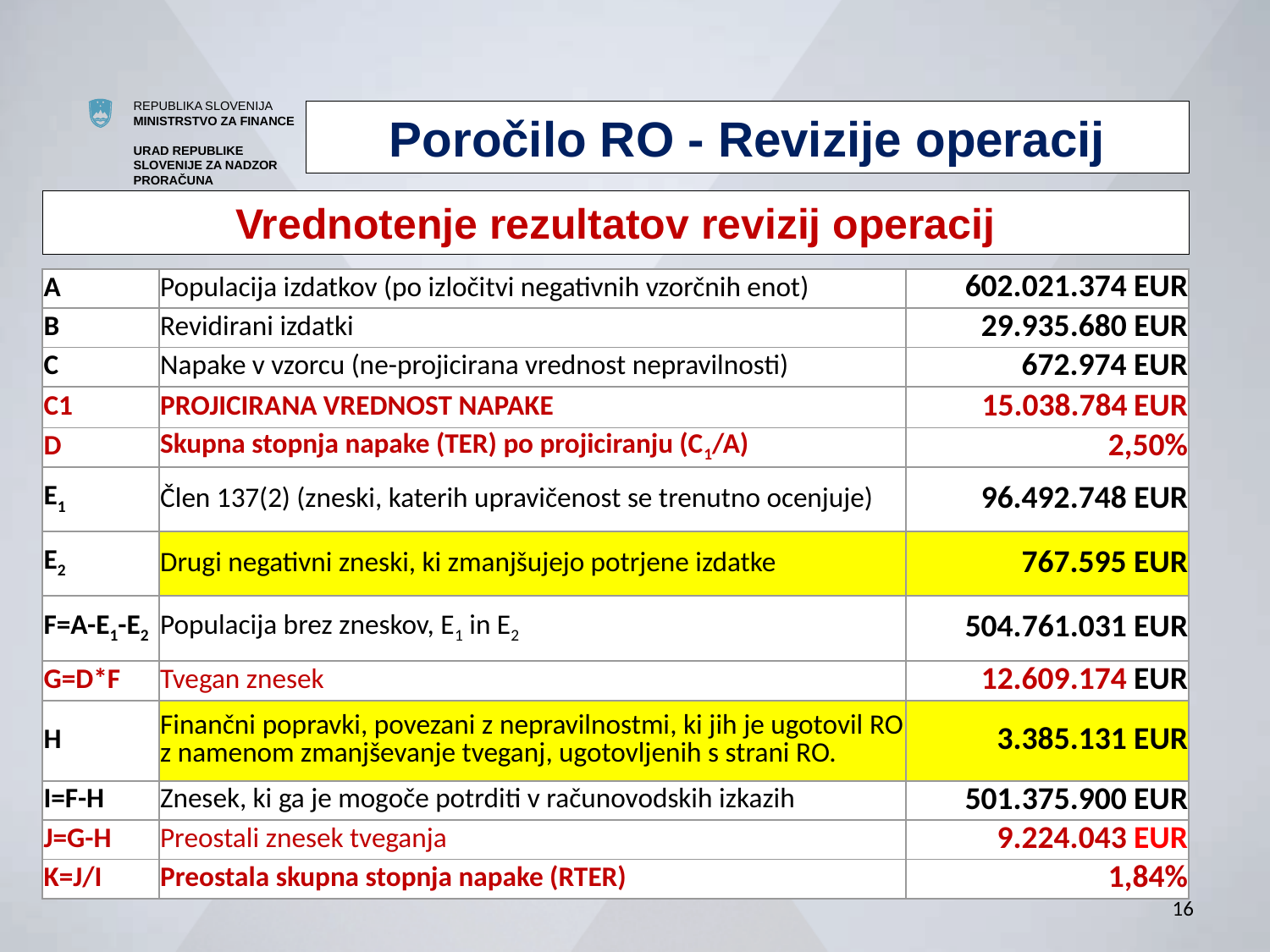

Poročilo RO - Revizije operacij
Vrednotenje rezultatov revizij operacij
| A | Populacija izdatkov (po izločitvi negativnih vzorčnih enot) | 602.021.374 EUR |
| --- | --- | --- |
| B | Revidirani izdatki | 29.935.680 EUR |
| C | Napake v vzorcu (ne-projicirana vrednost nepravilnosti) | 672.974 EUR |
| C1 | PROJICIRANA VREDNOST NAPAKE | 15.038.784 EUR |
| D | Skupna stopnja napake (TER) po projiciranju (C1/A) | 2,50% |
| E1 | Člen 137(2) (zneski, katerih upravičenost se trenutno ocenjuje) | 96.492.748 EUR |
| E2 | Drugi negativni zneski, ki zmanjšujejo potrjene izdatke | 767.595 EUR |
| F=A-E1-E2 | Populacija brez zneskov, E1 in E2 | 504.761.031 EUR |
| G=D\*F | Tvegan znesek | 12.609.174 EUR |
| H | Finančni popravki, povezani z nepravilnostmi, ki jih je ugotovil RO z namenom zmanjševanje tveganj, ugotovljenih s strani RO. | 3.385.131 EUR |
| I=F-H | Znesek, ki ga je mogoče potrditi v računovodskih izkazih | 501.375.900 EUR |
| J=G-H | Preostali znesek tveganja | 9.224.043 EUR |
| K=J/I | Preostala skupna stopnja napake (RTER) | 1,84% |
16